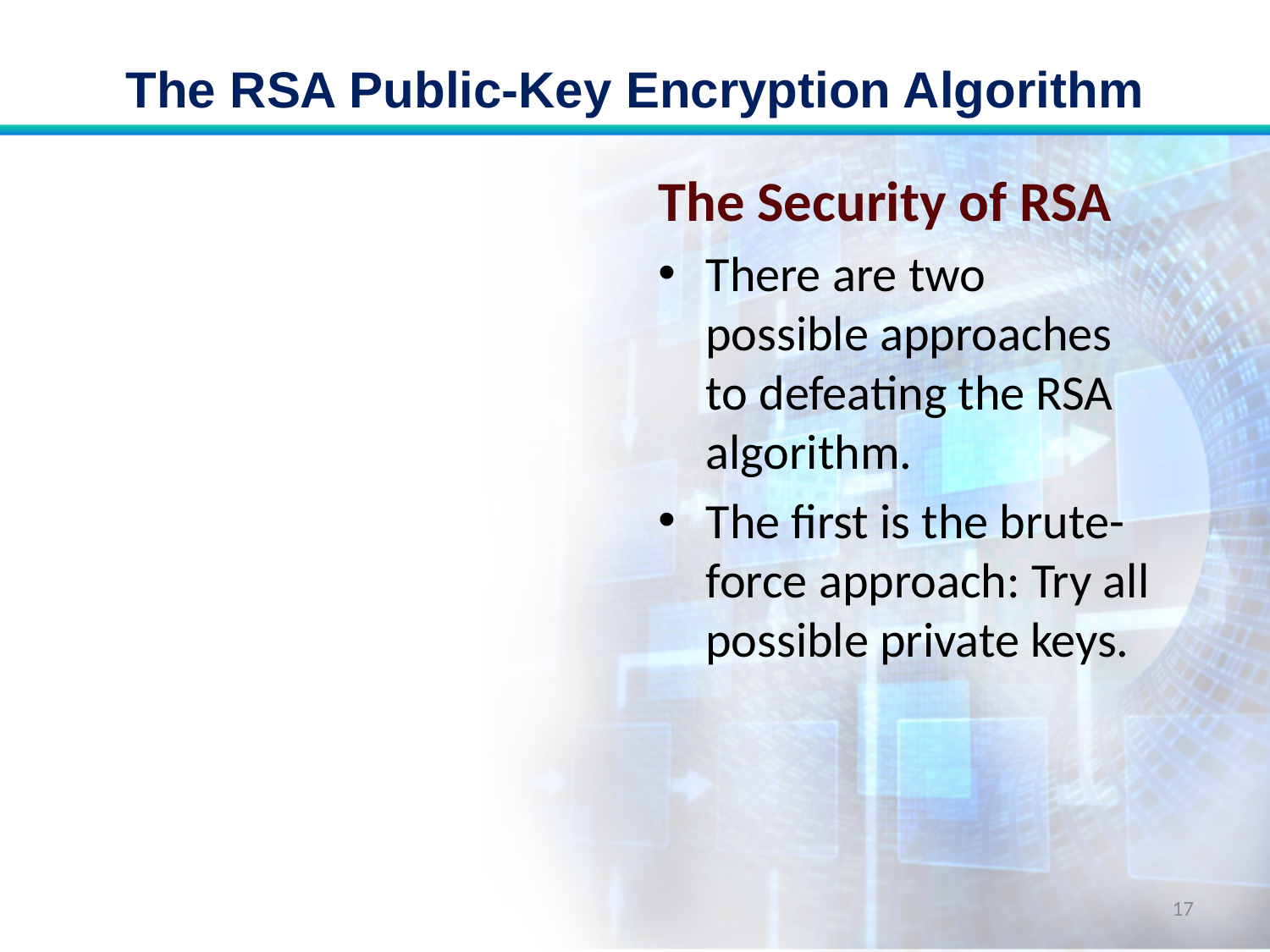

# The RSA Public-Key Encryption Algorithm
The Security of RSA
There are two possible approaches to defeating the RSA algorithm.
The first is the brute-force approach: Try all possible private keys.
17